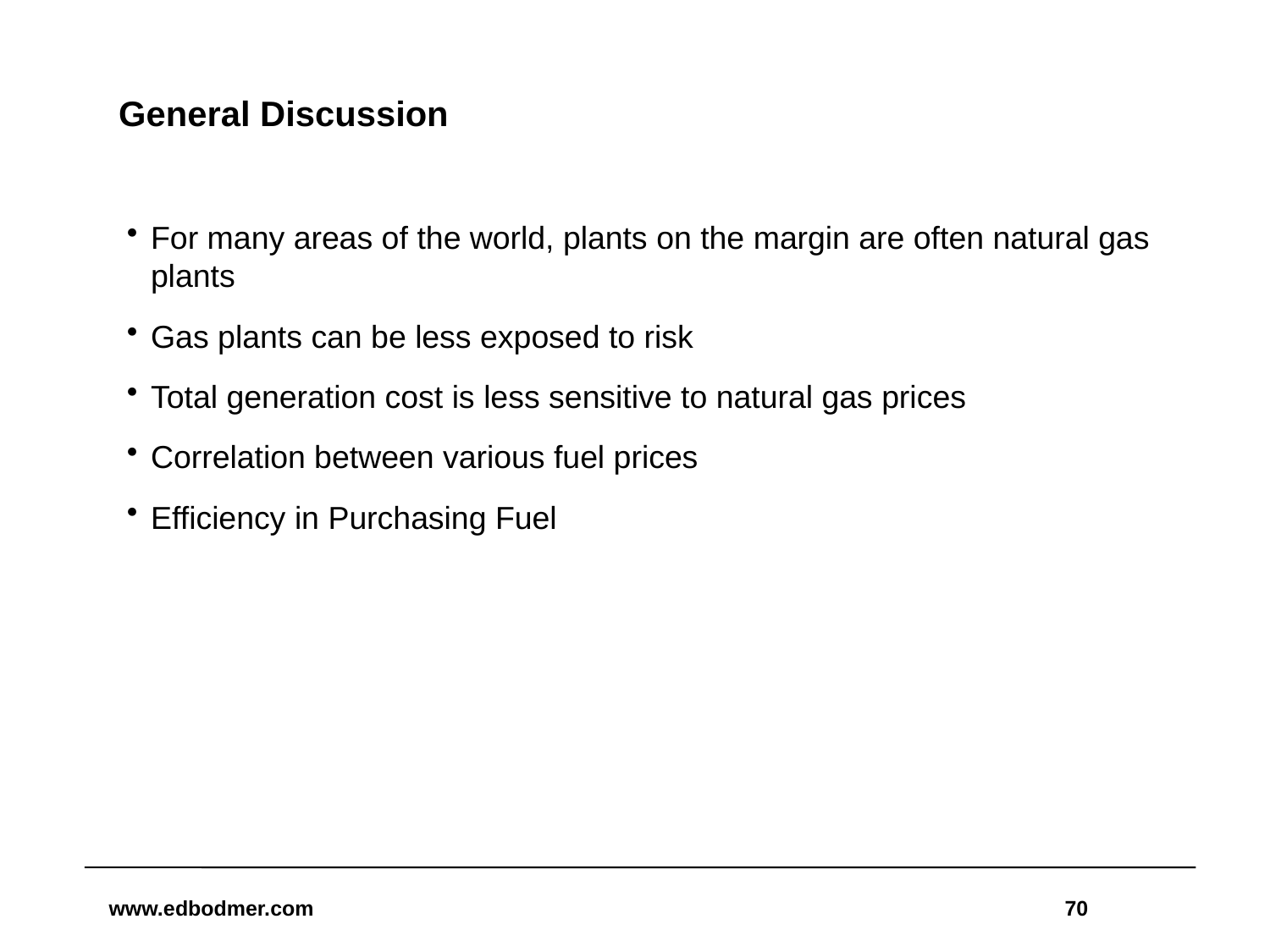

# General Discussion
For many areas of the world, plants on the margin are often natural gas plants
Gas plants can be less exposed to risk
Total generation cost is less sensitive to natural gas prices
Correlation between various fuel prices
Efficiency in Purchasing Fuel